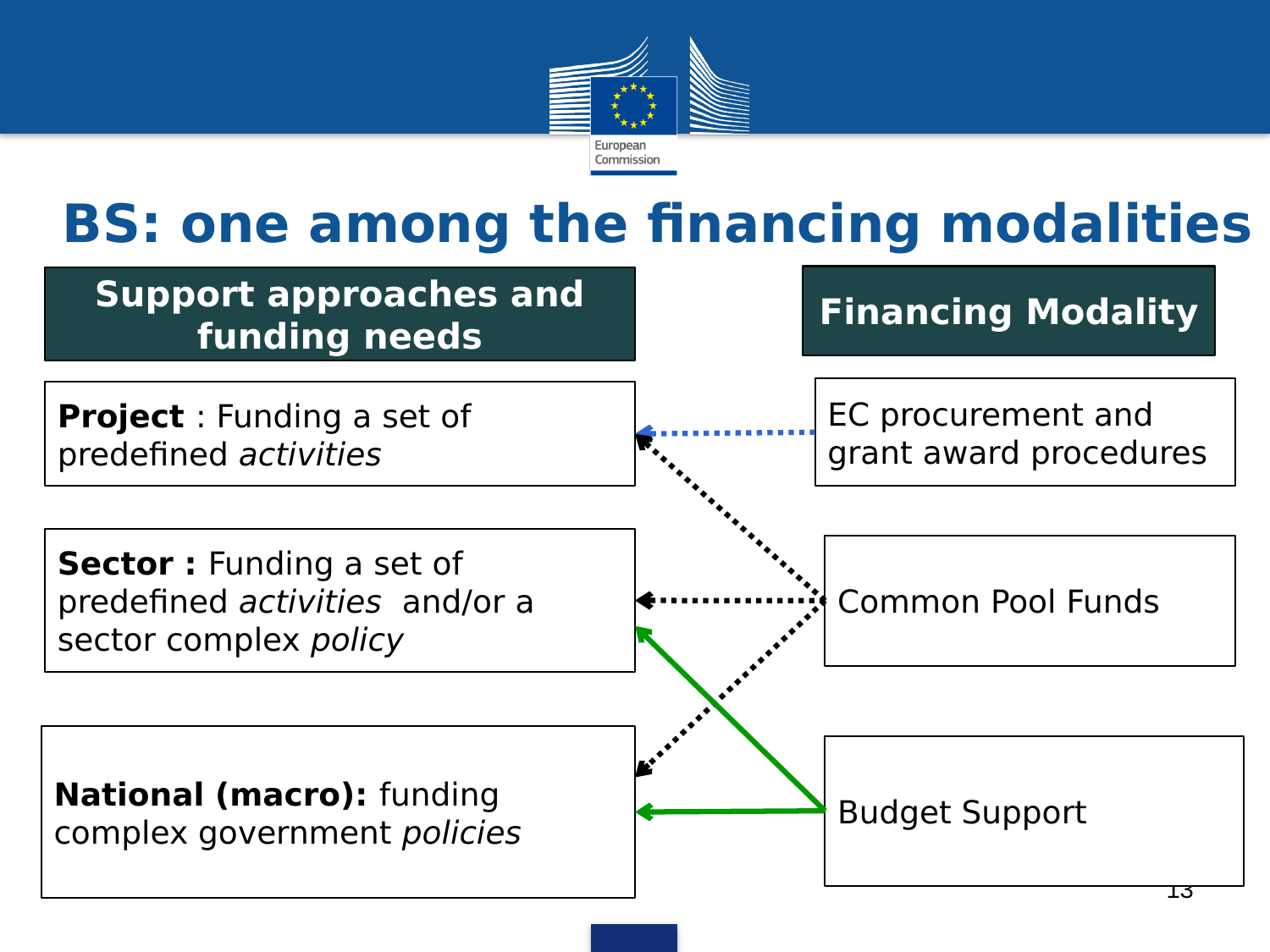

# BS: one among the financing modalities
Financing Modality
Support approaches and funding needs
EC procurement and grant award procedures
Project : Funding a set of predefined activities
Sector : Funding a set of predefined activities  and/or a sector complex policy
Common Pool Funds
National (macro): funding complex government policies
Budget Support
13